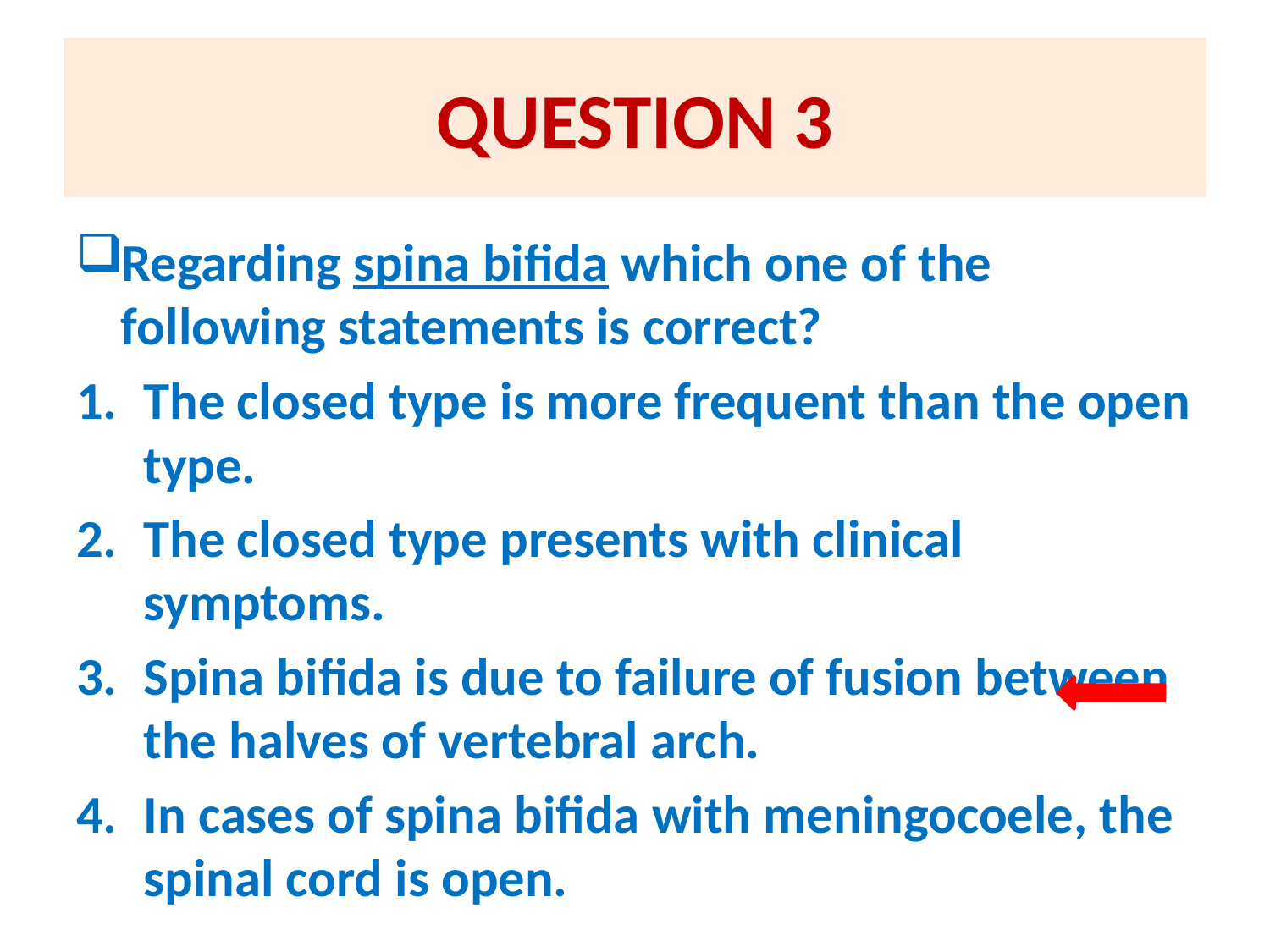

# QUESTION 3
Regarding spina bifida which one of the following statements is correct?
The closed type is more frequent than the open type.
The closed type presents with clinical symptoms.
Spina bifida is due to failure of fusion between the halves of vertebral arch.
In cases of spina bifida with meningocoele, the spinal cord is open.